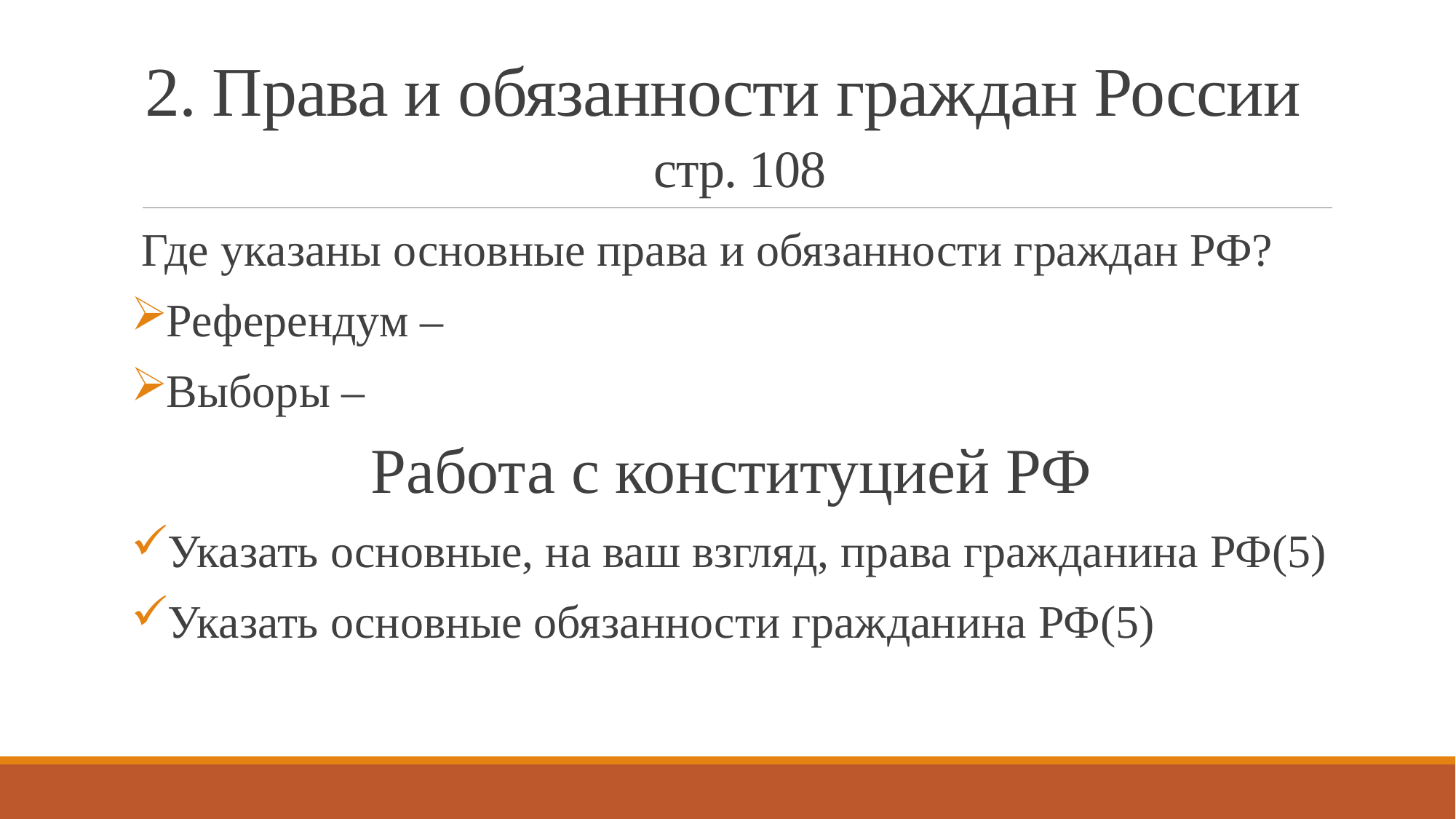

# 2. Права и обязанности граждан России стр. 108
Где указаны основные права и обязанности граждан РФ?
Референдум –
Выборы –
Работа с конституцией РФ
Указать основные, на ваш взгляд, права гражданина РФ(5)
Указать основные обязанности гражданина РФ(5)